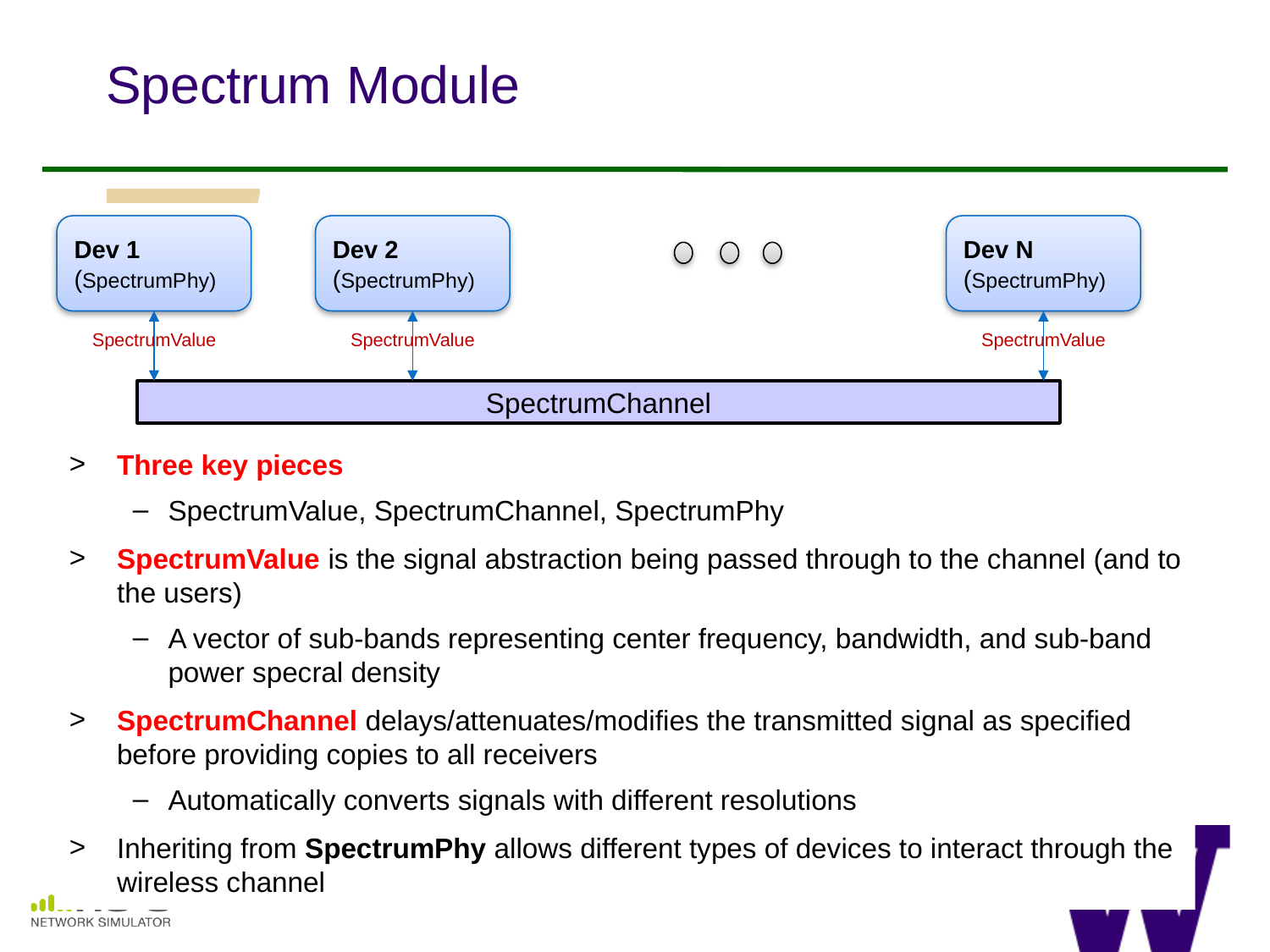

Spectrum Module
Dev 1
(SpectrumPhy)
Dev 2
(SpectrumPhy)
Dev N
(SpectrumPhy)

SpectrumValue
SpectrumValue
SpectrumValue
SpectrumChannel
Three key pieces
SpectrumValue, SpectrumChannel, SpectrumPhy
SpectrumValue is the signal abstraction being passed through to the channel (and to the users)
A vector of sub-bands representing center frequency, bandwidth, and sub-band power specral density
SpectrumChannel delays/attenuates/modifies the transmitted signal as specified before providing copies to all receivers
Automatically converts signals with different resolutions
Inheriting from SpectrumPhy allows different types of devices to interact through the wireless channel